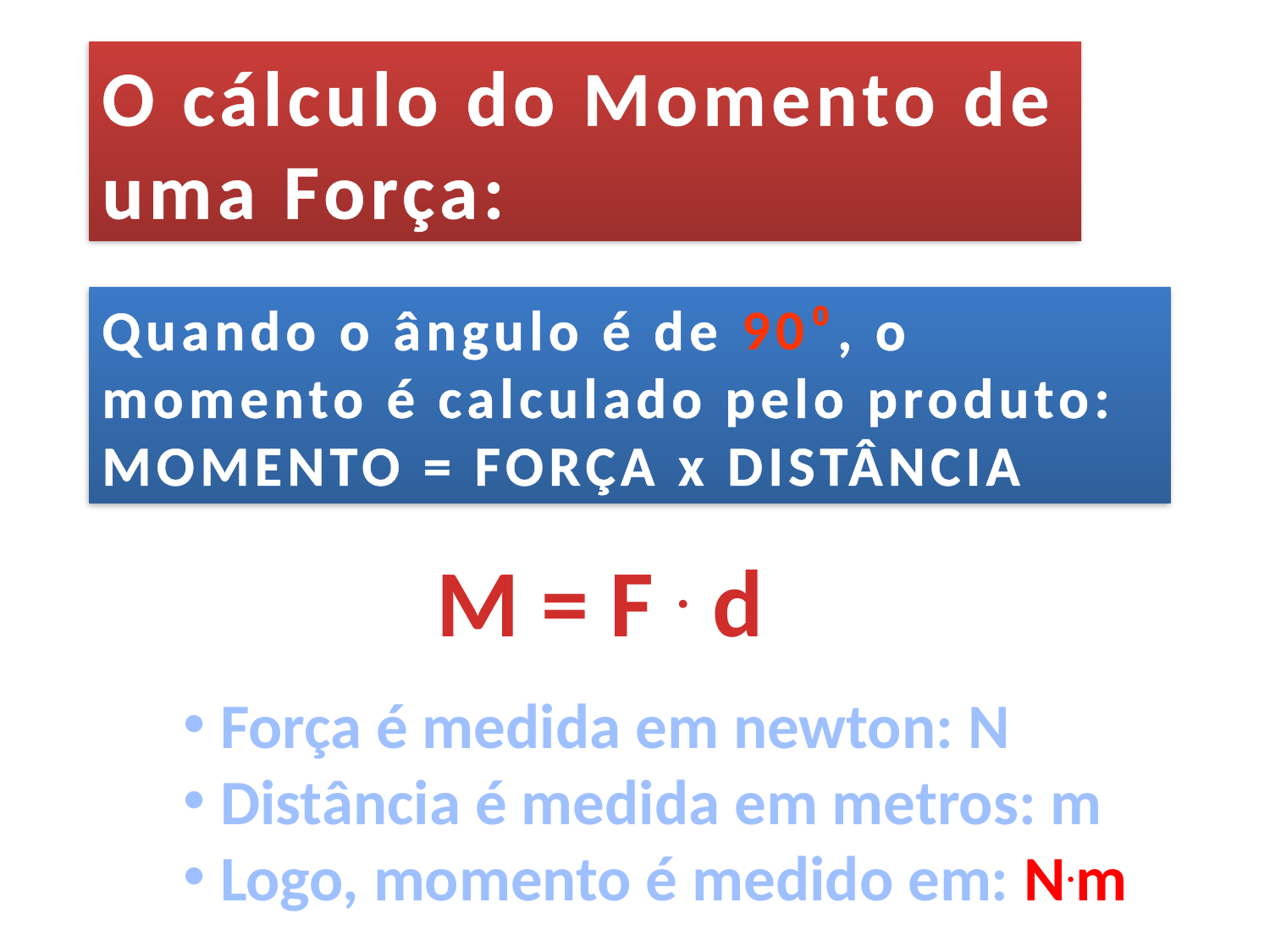

O cálculo do Momento de uma Força:
Quando o ângulo é de 90⁰, o momento é calculado pelo produto:
MOMENTO = FORÇA x DISTÂNCIA
M = F . d
 Força é medida em newton: N
 Distância é medida em metros: m
 Logo, momento é medido em: N.m